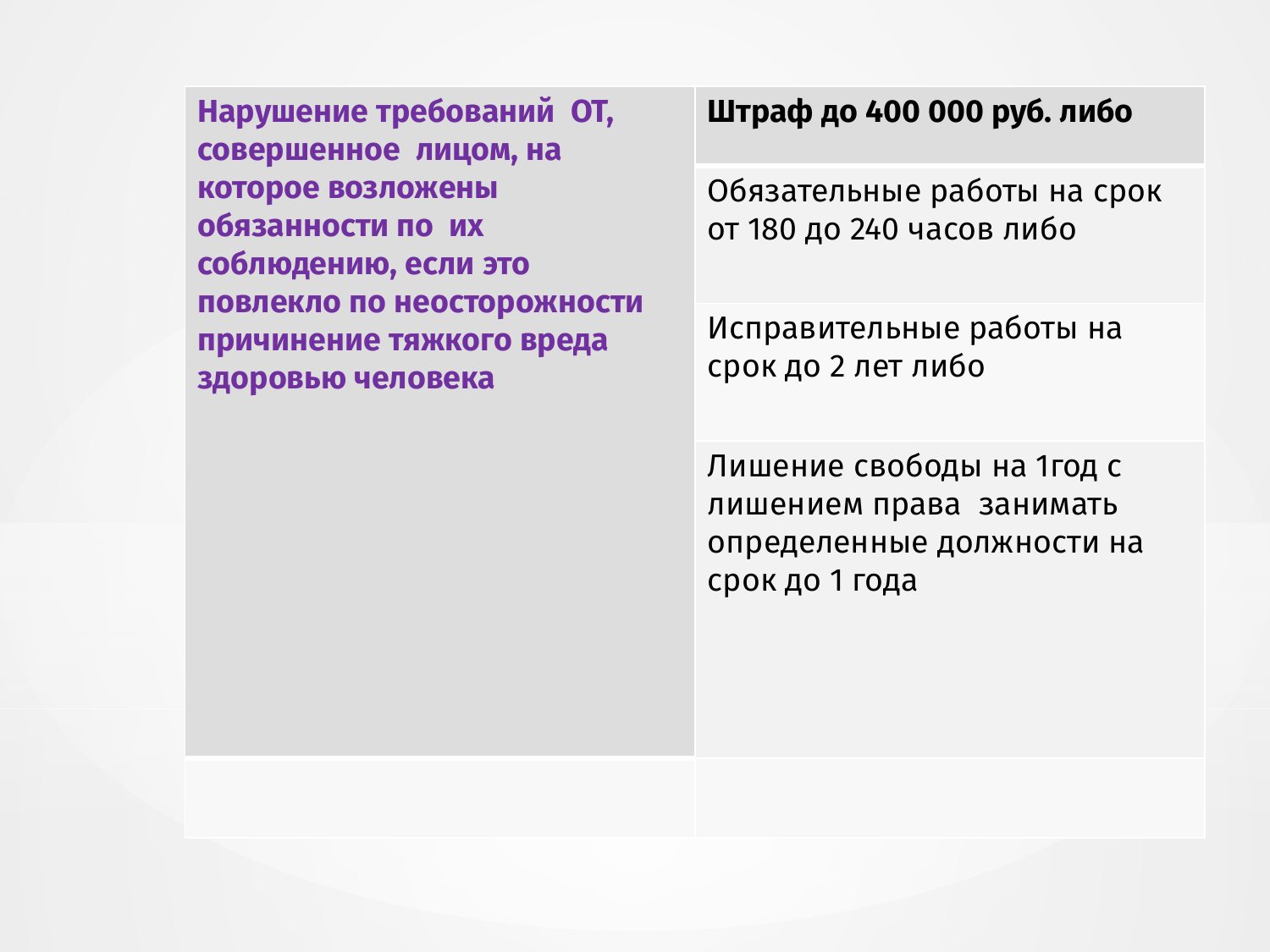

| Нарушение требований ОТ, совершенное лицом, на которое возложены обязанности по их соблюдению, если это повлекло по неосторожности причинение тяжкого вреда здоровью человека | Штраф до 400 000 руб. либо |
| --- | --- |
|  | Обязательные работы на срок от 180 до 240 часов либо |
|  | Исправительные работы на срок до 2 лет либо |
|  | Лишение свободы на 1год с лишением права занимать определенные должности на срок до 1 года |
|  |  |